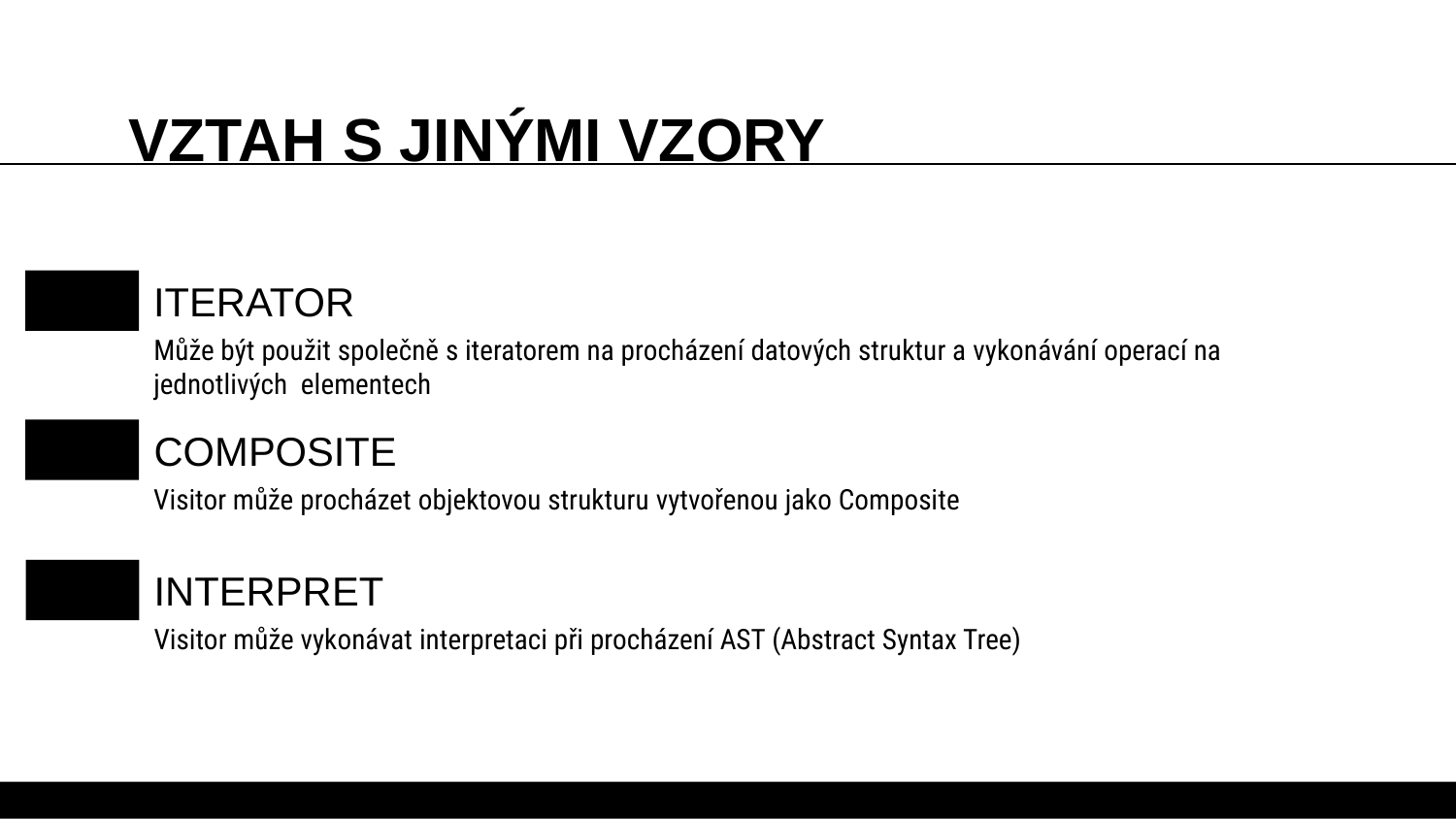

# VZTAH S JINÝMI VZORY

ITERATOR
Může být použit společně s iteratorem na procházení datových struktur a vykonávání operací na jednotlivých  elementech

COMPOSITE
Visitor může procházet objektovou strukturu vytvořenou jako Composite

INTERPRET
Visitor může vykonávat interpretaci při procházení AST (Abstract Syntax Tree)